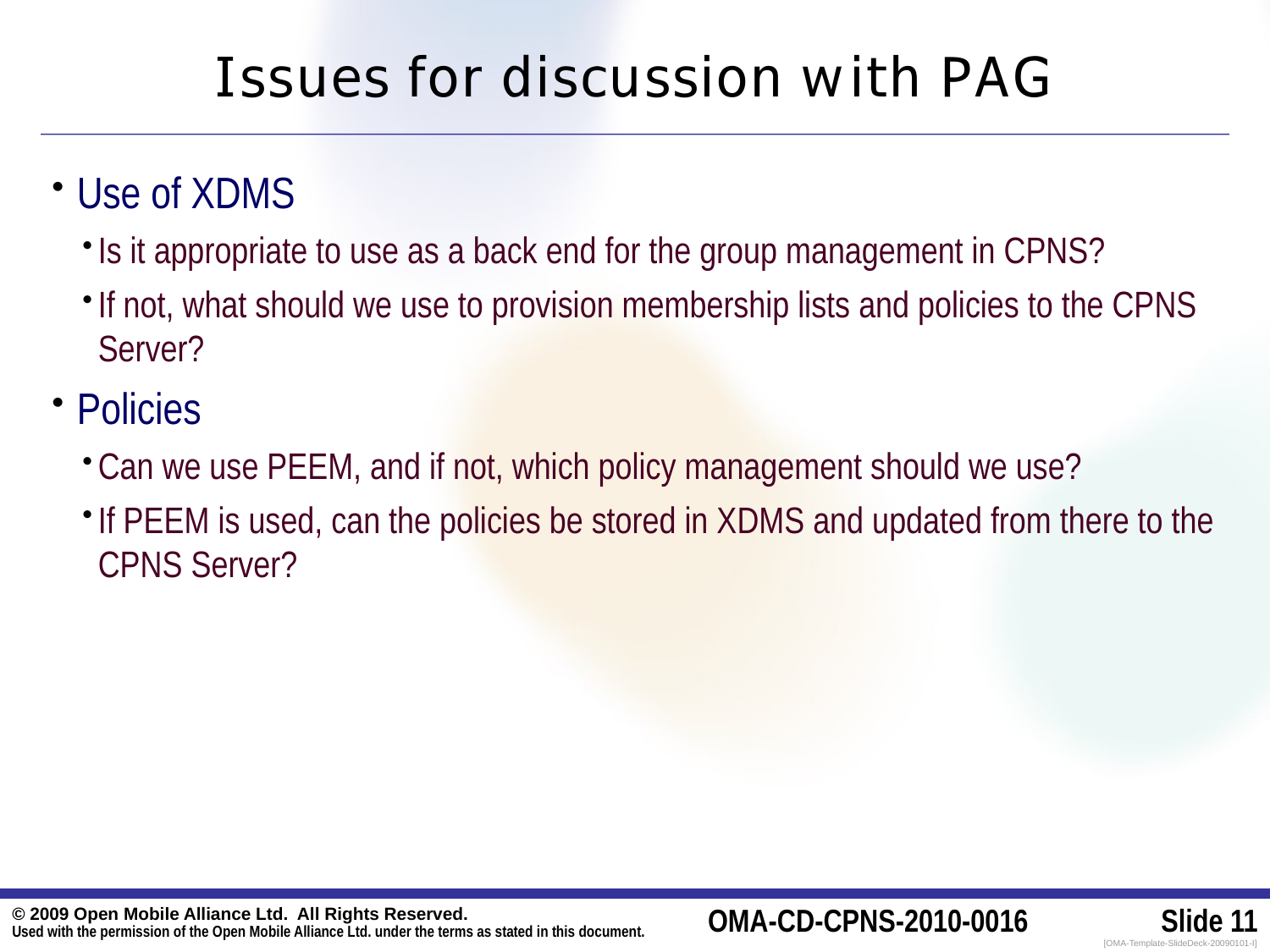

# Issues for discussion with PAG
 Use of XDMS
Is it appropriate to use as a back end for the group management in CPNS?
If not, what should we use to provision membership lists and policies to the CPNS Server?
 Policies
Can we use PEEM, and if not, which policy management should we use?
If PEEM is used, can the policies be stored in XDMS and updated from there to the CPNS Server?